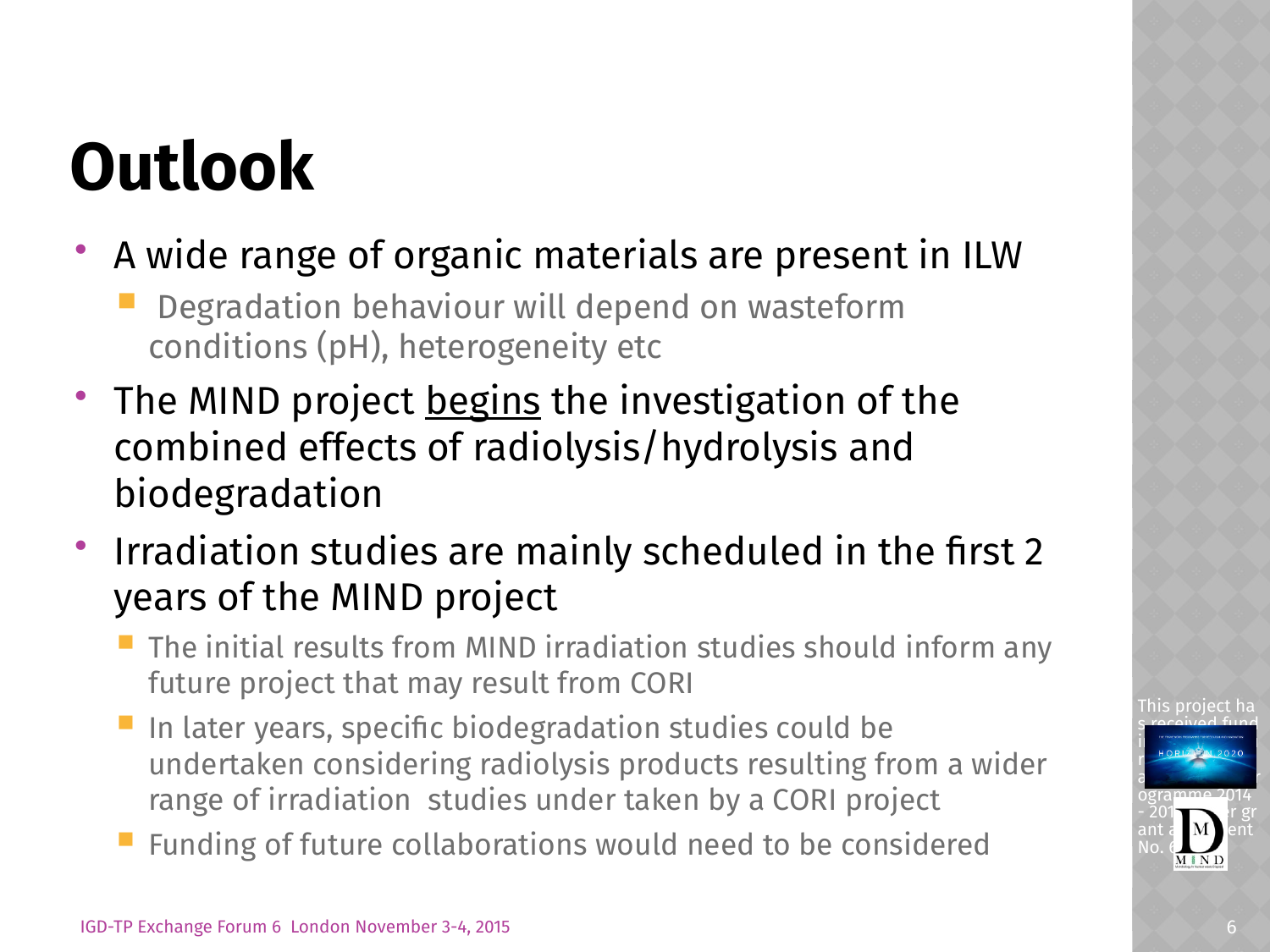

# Outlook
A wide range of organic materials are present in ILW
 Degradation behaviour will depend on wasteform conditions (pH), heterogeneity etc
The MIND project begins the investigation of the combined effects of radiolysis/hydrolysis and biodegradation
Irradiation studies are mainly scheduled in the first 2 years of the MIND project
The initial results from MIND irradiation studies should inform any future project that may result from CORI
In later years, specific biodegradation studies could be undertaken considering radiolysis products resulting from a wider range of irradiation  studies under taken by a CORI project
Funding of future collaborations would need to be considered

This project has received funding from the Euratom research and  training programme 2014 - 2018 under grant agreement No. 661880
6